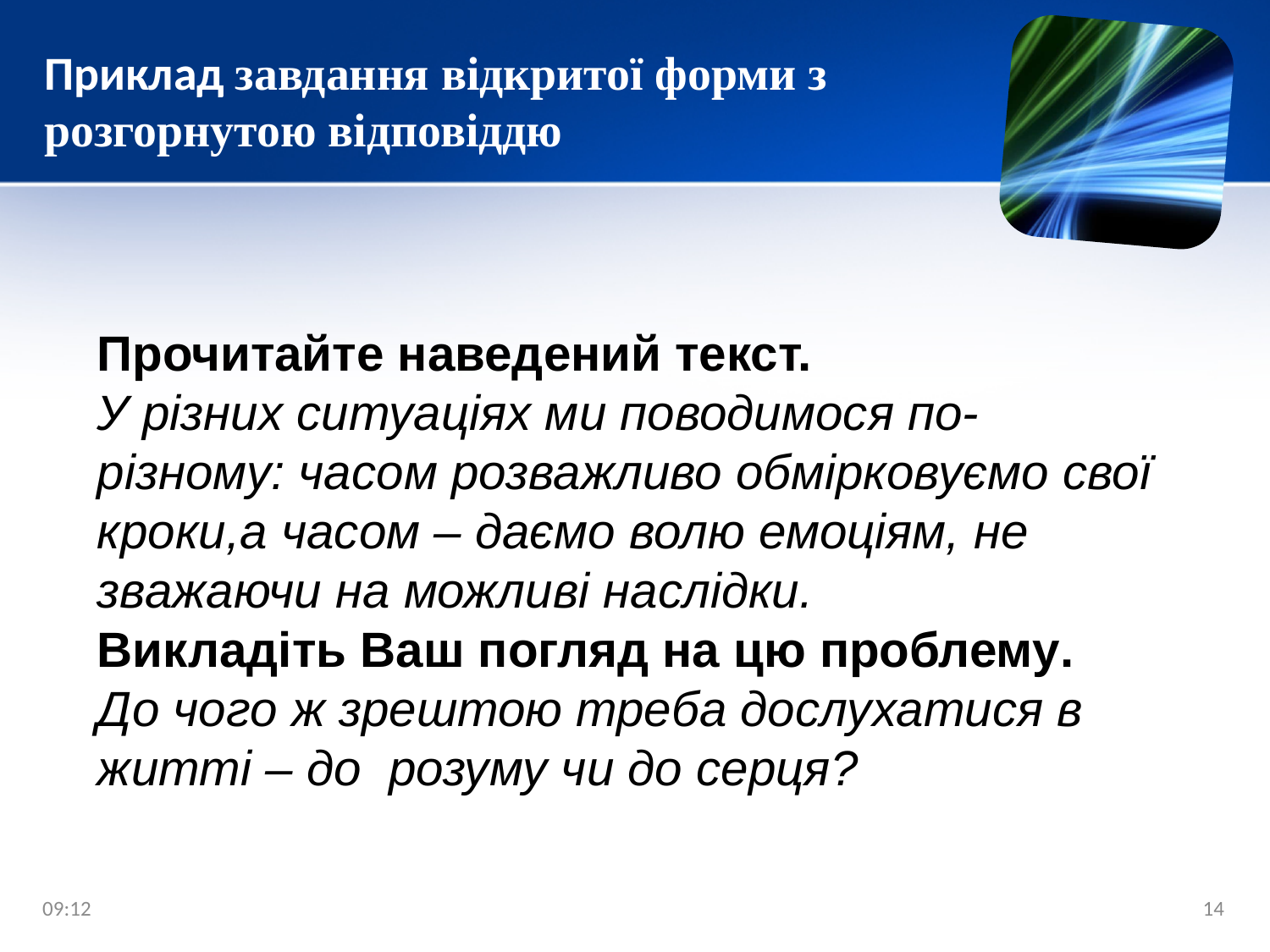

# Приклад завдання відкритої форми з розгорнутою відповіддю
Прочитайте наведений текст.
У різних ситуаціях ми поводимося по-різному: часом розважливо обмірковуємо свої кроки,а часом – даємо волю емоціям, не зважаючи на можливі наслідки.
Викладіть Ваш погляд на цю проблему.
До чого ж зрештою треба дослухатися в житті – до  розуму чи до серця?
09:12
14